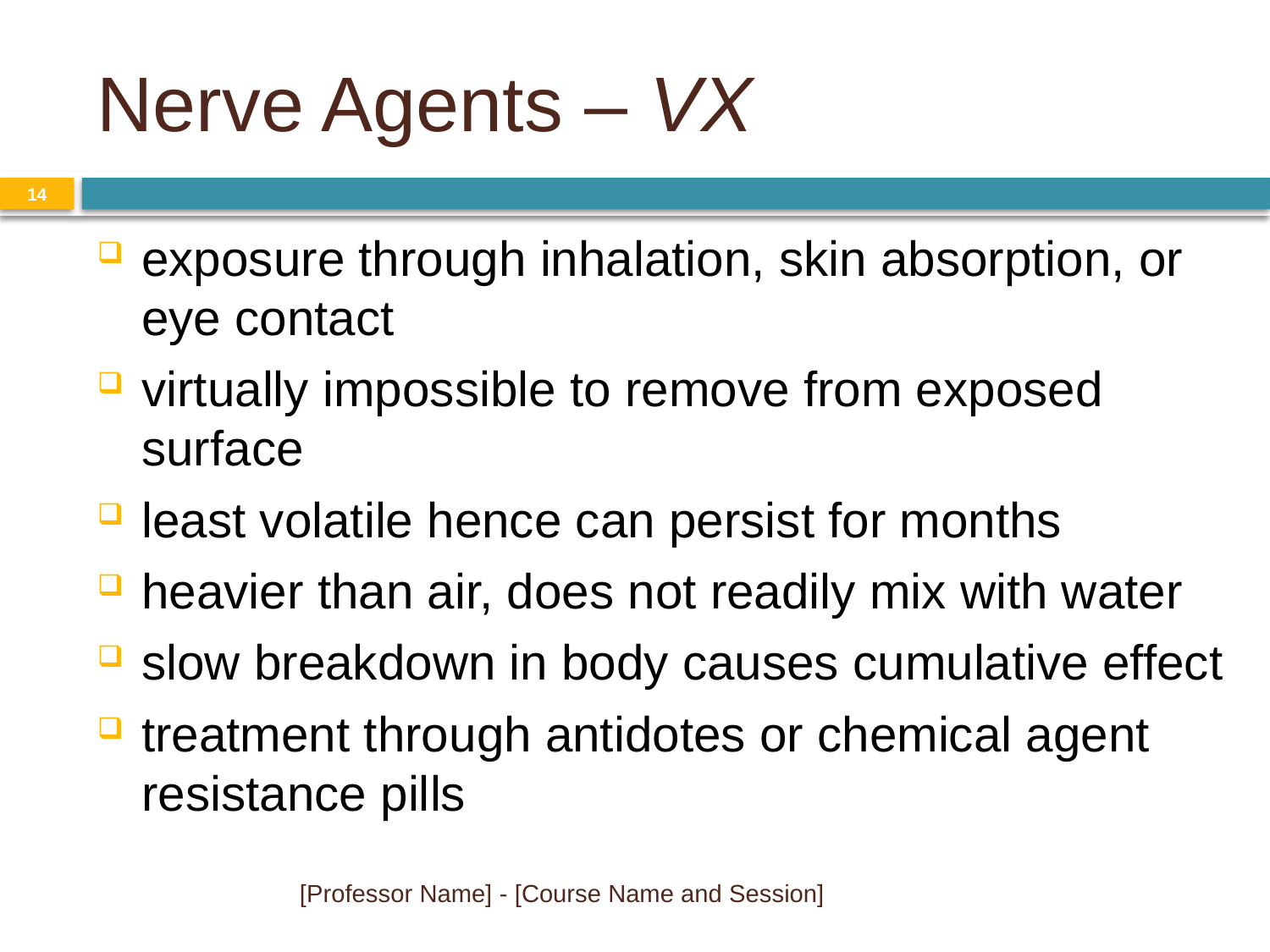

# Nerve Agents – VX
14
exposure through inhalation, skin absorption, or eye contact
virtually impossible to remove from exposed surface
least volatile hence can persist for months
heavier than air, does not readily mix with water
slow breakdown in body causes cumulative effect
treatment through antidotes or chemical agent resistance pills
[Professor Name] - [Course Name and Session]